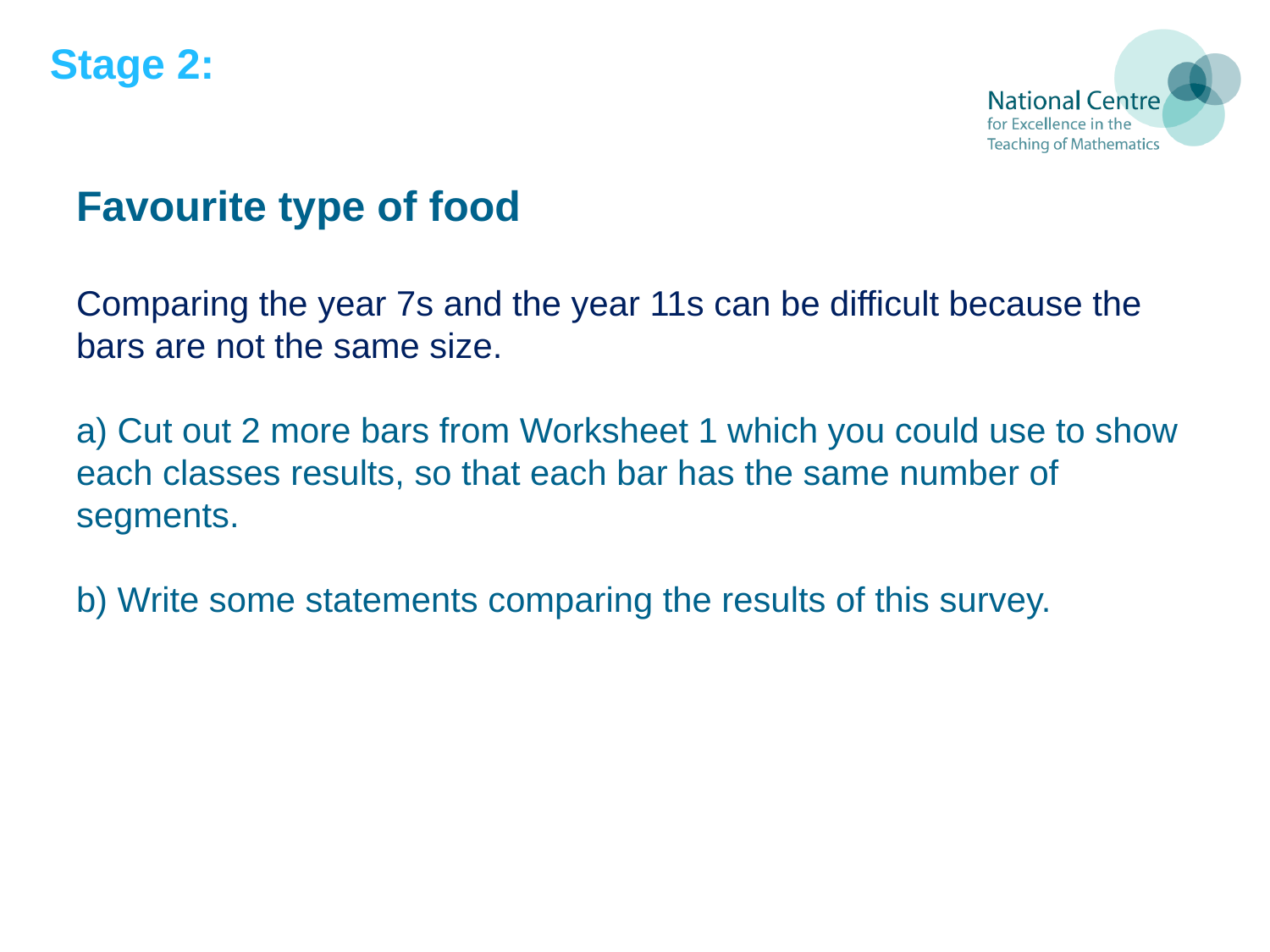

Stage 2:
# Favourite type of food Comparing the year 7s and the year 11s can be difficult because the bars are not the same size. a) Cut out 2 more bars from Worksheet 1 which you could use to show each classes results, so that each bar has the same number of segments. b) Write some statements comparing the results of this survey.